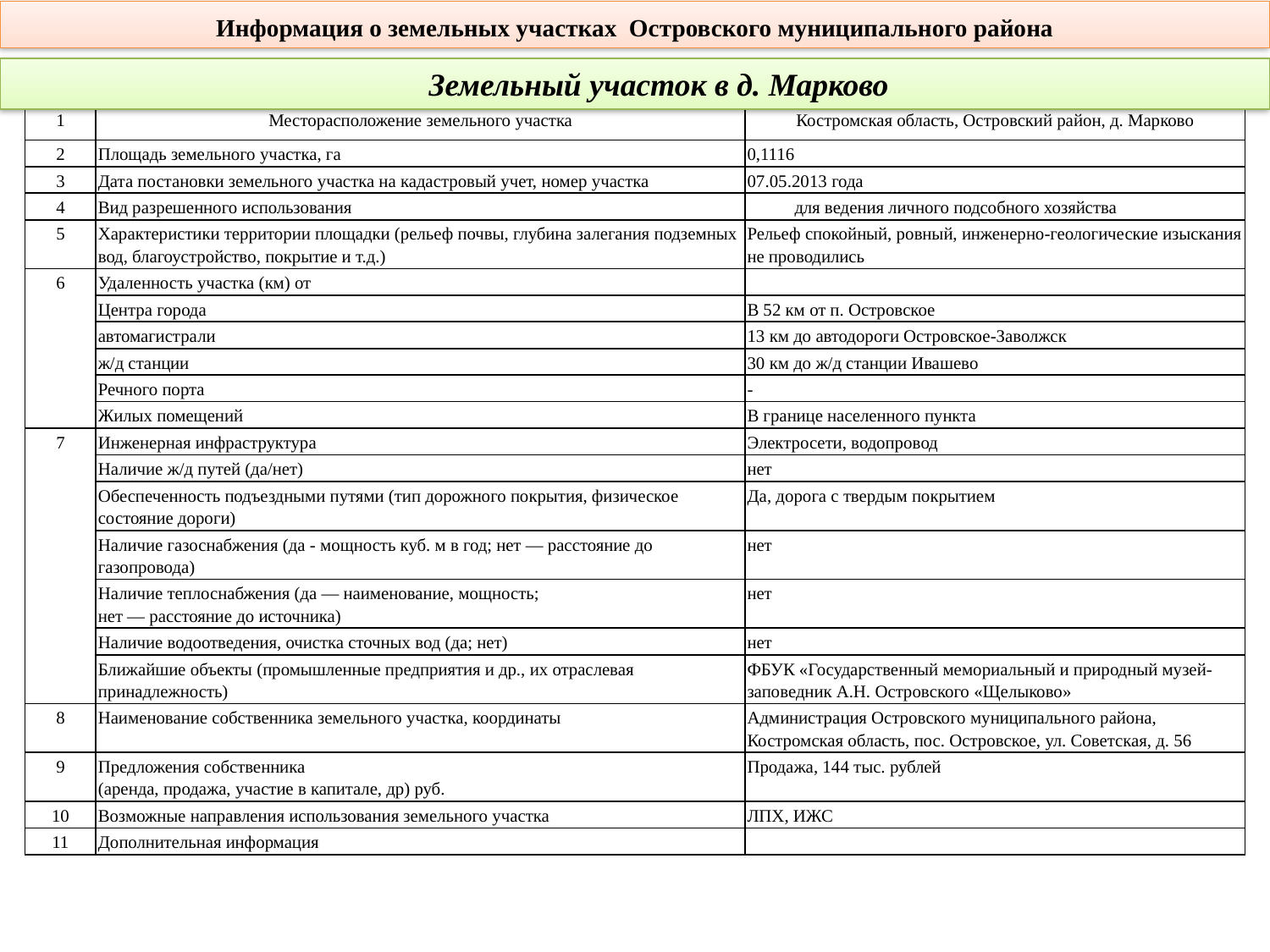

Информация о земельных участках  Островского муниципального района
Земельный участок в д. Марково
| 1 | Месторасположение земельного участка | Костромская область, Островский район, д. Марково |
| --- | --- | --- |
| 2 | Площадь земельного участка, га | 0,1116 |
| 3 | Дата постановки земельного участка на кадастровый учет, номер участка | 07.05.2013 года |
| 4 | Вид разрешенного использования | для ведения личного подсобного хозяйства |
| 5 | Характеристики территории площадки (рельеф почвы, глубина залегания подземных вод, благоустройство, покрытие и т.д.) | Рельеф спокойный, ровный, инженерно-геологические изыскания не проводились |
| 6 | Удаленность участка (км) от |  |
|  | Центра города | В 52 км от п. Островское |
|  | автомагистрали | 13 км до автодороги Островское-Заволжск |
|  | ж/д станции | 30 км до ж/д станции Ивашево |
|  | Речного порта | - |
|  | Жилых помещений | В границе населенного пункта |
| 7 | Инженерная инфраструктура | Электросети, водопровод |
|  | Наличие ж/д путей (да/нет) | нет |
|  | Обеспеченность подъездными путями (тип дорожного покрытия, физическое состояние дороги) | Да, дорога с твердым покрытием |
|  | Наличие газоснабжения (да - мощность куб. м в год; нет — расстояние до газопровода) | нет |
|  | Наличие теплоснабжения (да — наименование, мощность; нет — расстояние до источника) | нет |
|  | Наличие водоотведения, очистка сточных вод (да; нет) | нет |
|  | Ближайшие объекты (промышленные предприятия и др., их отраслевая принадлежность) | ФБУК «Государственный мемориальный и природный музей-заповедник А.Н. Островского «Щелыково» |
| 8 | Наименование собственника земельного участка, координаты | Администрация Островского муниципального района, Костромская область, пос. Островское, ул. Советская, д. 56 |
| 9 | Предложения собственника (аренда, продажа, участие в капитале, др) руб. | Продажа, 144 тыс. рублей |
| 10 | Возможные направления использования земельного участка | ЛПХ, ИЖС |
| 11 | Дополнительная информация |  |